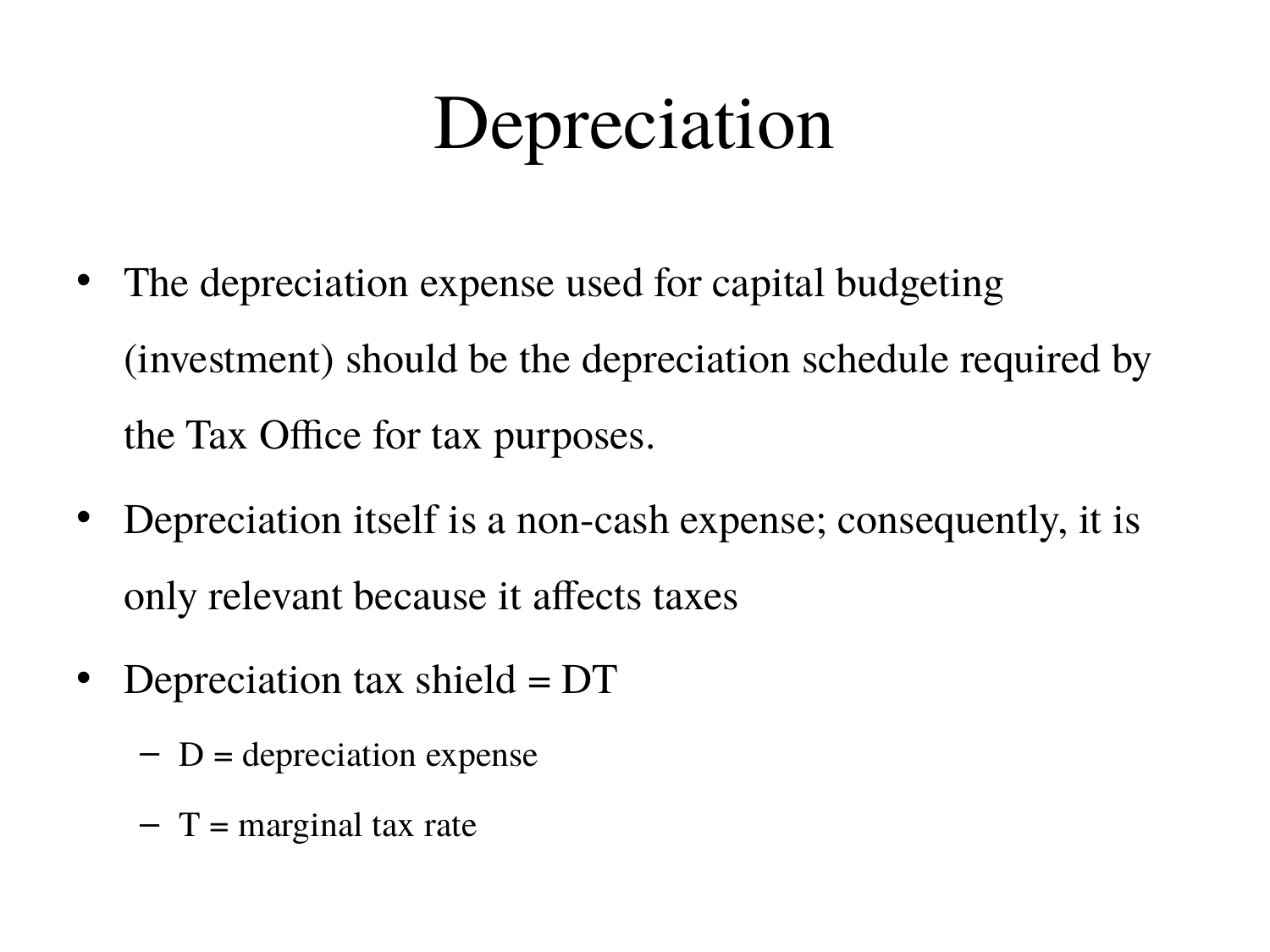

# Depreciation
The depreciation expense used for capital budgeting (investment) should be the depreciation schedule required by the Tax Office for tax purposes.
Depreciation itself is a non-cash expense; consequently, it is only relevant because it affects taxes
Depreciation tax shield = DT
D = depreciation expense
T = marginal tax rate